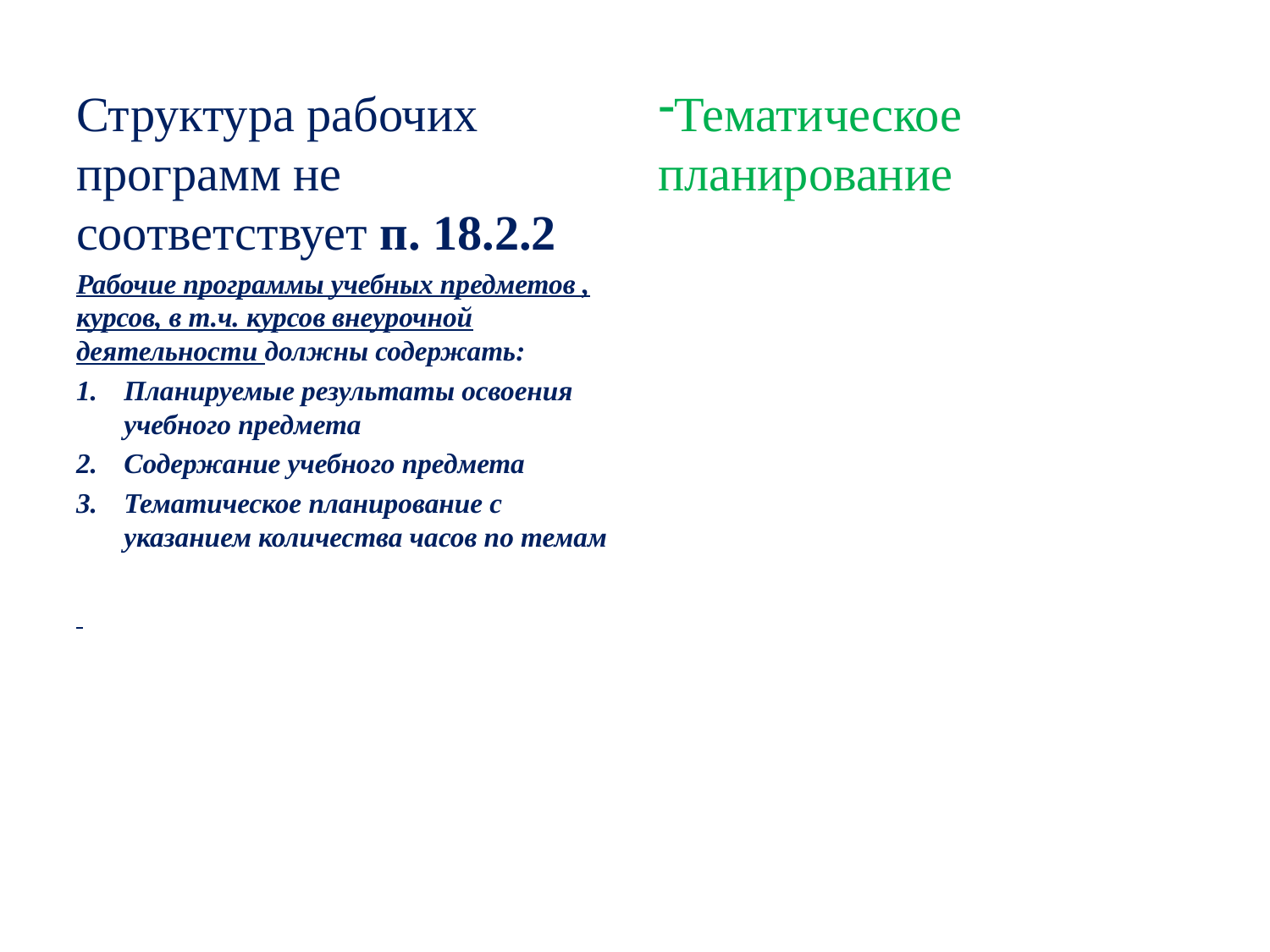

Структура рабочих программ не соответствует п. 18.2.2
Рабочие программы учебных предметов , курсов, в т.ч. курсов внеурочной деятельности должны содержать:
Планируемые результаты освоения учебного предмета
Содержание учебного предмета
Тематическое планирование с указанием количества часов по темам

Тематическое планирование